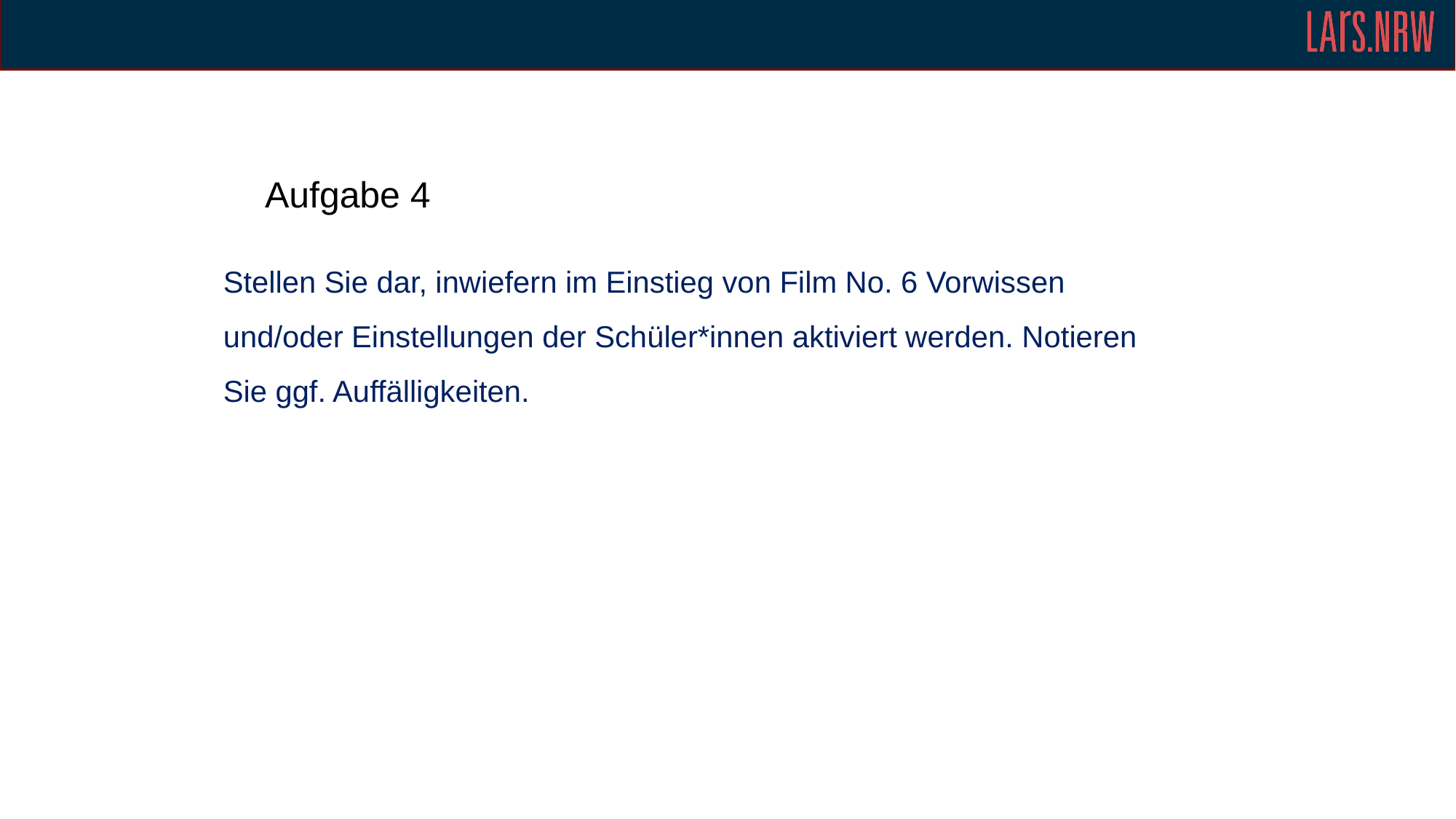

# Aufgabe 4
Stellen Sie dar, inwiefern im Einstieg von Film No. 6 Vorwissen und/oder Einstellungen der Schüler*innen aktiviert werden. Notieren Sie ggf. Auffälligkeiten.